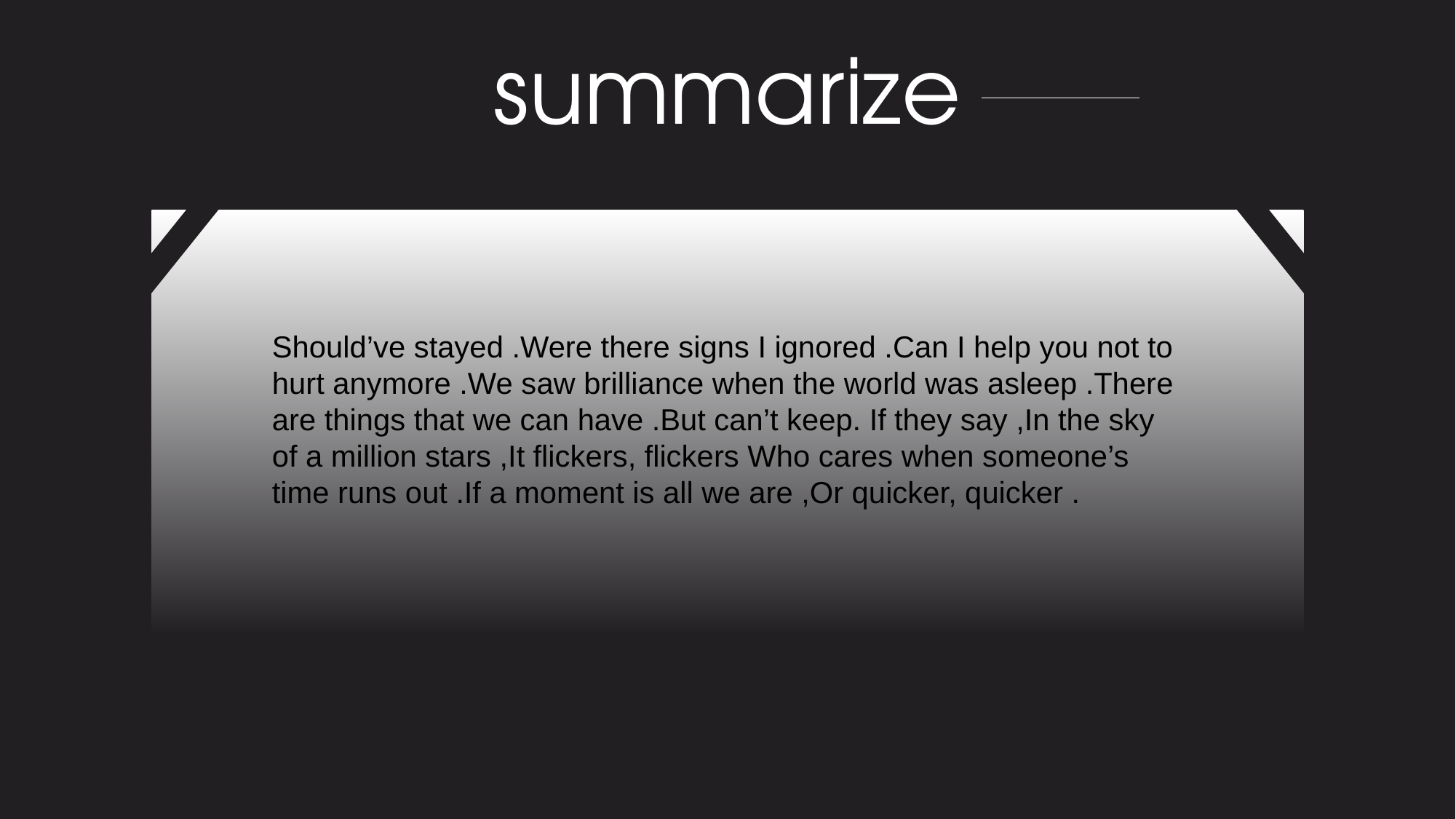

summarize

Should’ve stayed .Were there signs I ignored .Can I help you not to hurt anymore .We saw brilliance when the world was asleep .There are things that we can have .But can’t keep. If they say ,In the sky of a million stars ,It flickers, flickers Who cares when someone’s time runs out .If a moment is all we are ,Or quicker, quicker .